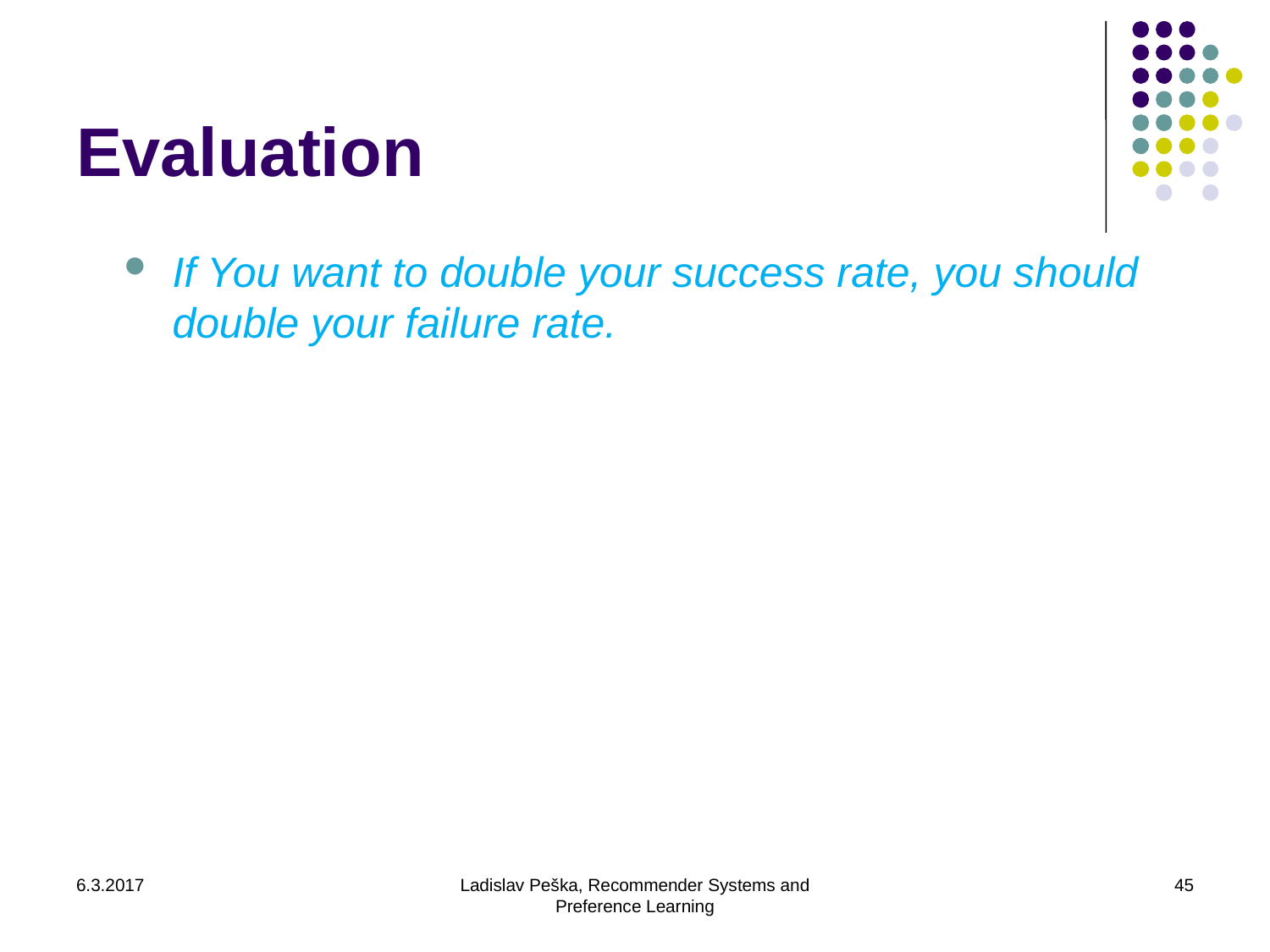

# Evaluation
If You want to double your success rate, you should double your failure rate.

6.3.2017
Ladislav Peška, Recommender Systems and Preference Learning
45